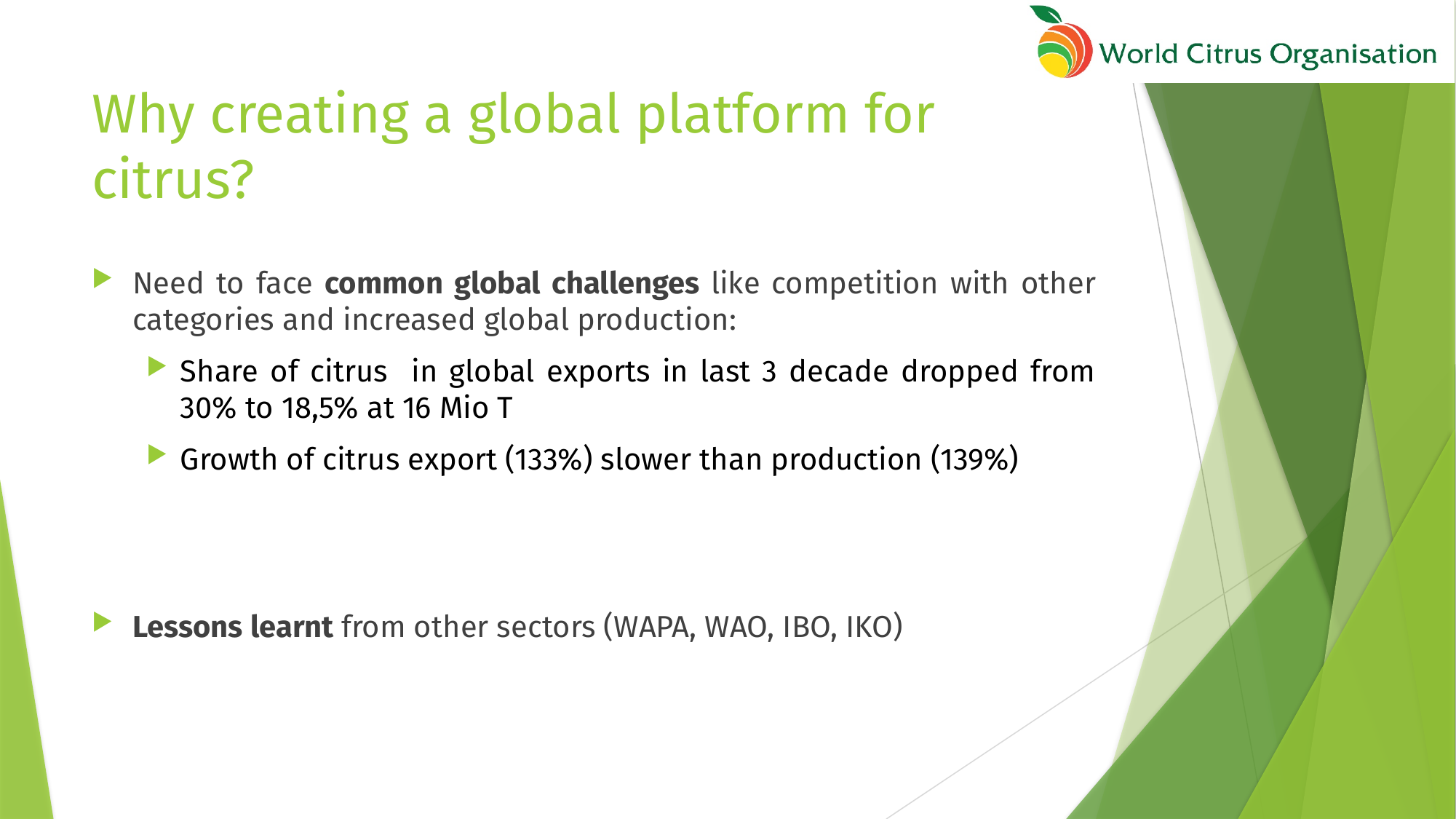

# Why creating a global platform for citrus?
Need to face common global challenges like competition with other categories and increased global production:
Share of citrus  in global exports in last 3 decade dropped from 30% to 18,5% at 16 Mio T
Growth of citrus export (133%) slower than production (139%)

Lessons learnt from other sectors (WAPA, WAO, IBO, IKO)